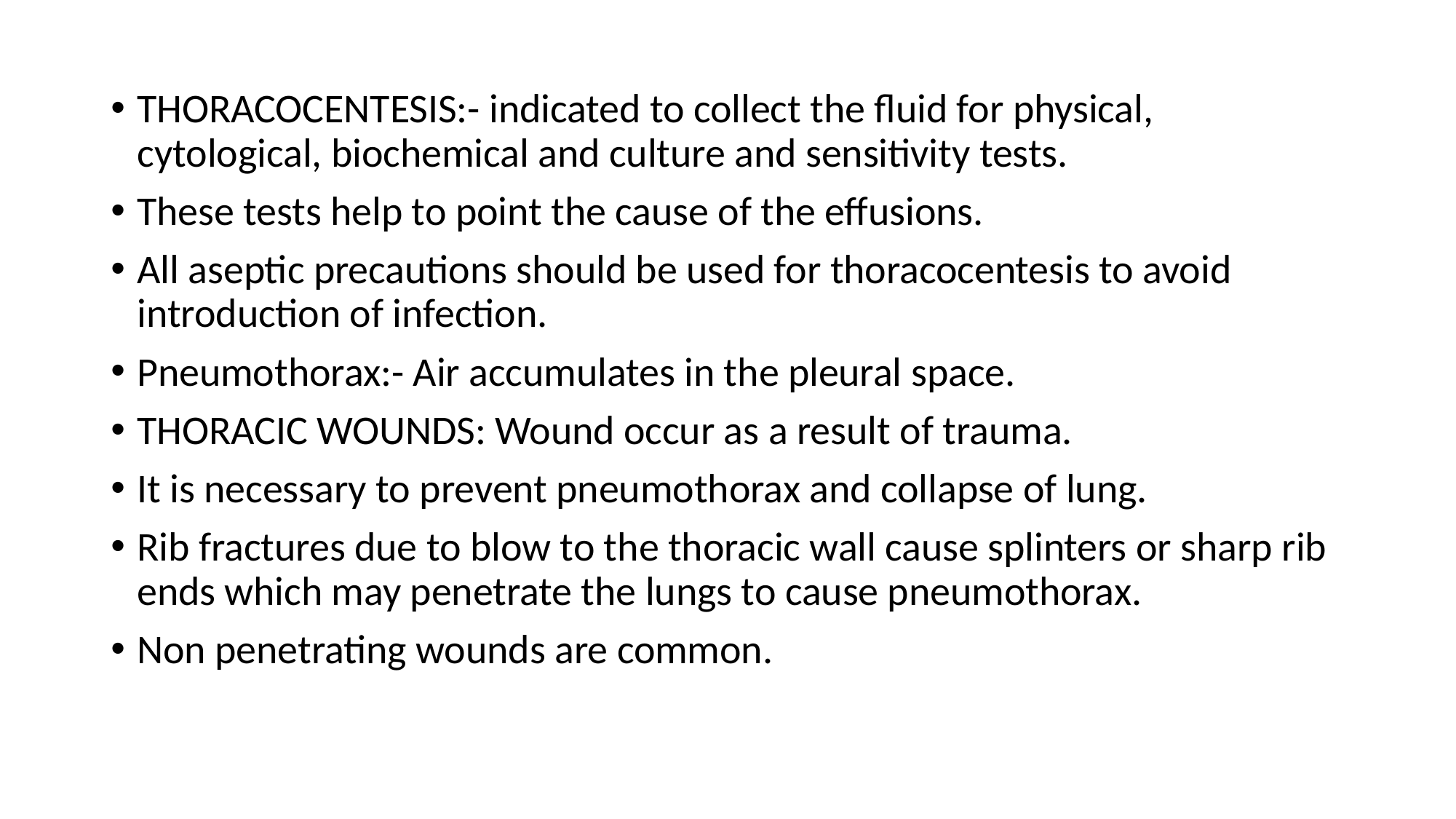

THORACOCENTESIS:- indicated to collect the fluid for physical, cytological, biochemical and culture and sensitivity tests.
These tests help to point the cause of the effusions.
All aseptic precautions should be used for thoracocentesis to avoid introduction of infection.
Pneumothorax:- Air accumulates in the pleural space.
THORACIC WOUNDS: Wound occur as a result of trauma.
It is necessary to prevent pneumothorax and collapse of lung.
Rib fractures due to blow to the thoracic wall cause splinters or sharp rib ends which may penetrate the lungs to cause pneumothorax.
Non penetrating wounds are common.